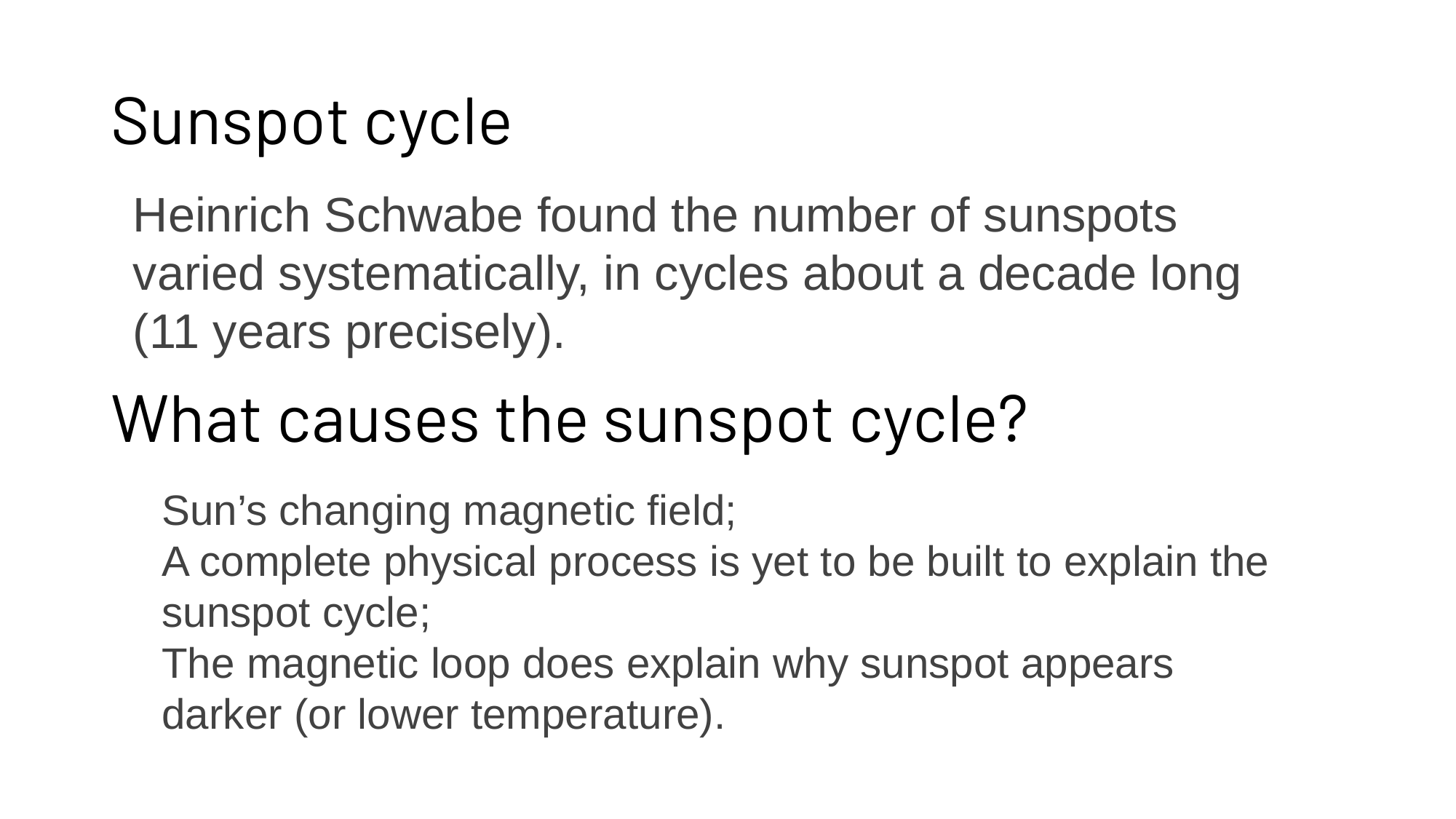

# Sunspot cycle
Heinrich Schwabe found the number of sunspots varied systematically, in cycles about a decade long (11 years precisely).
What causes the sunspot cycle?
Sun’s changing magnetic field;
A complete physical process is yet to be built to explain the sunspot cycle;
The magnetic loop does explain why sunspot appears darker (or lower temperature).